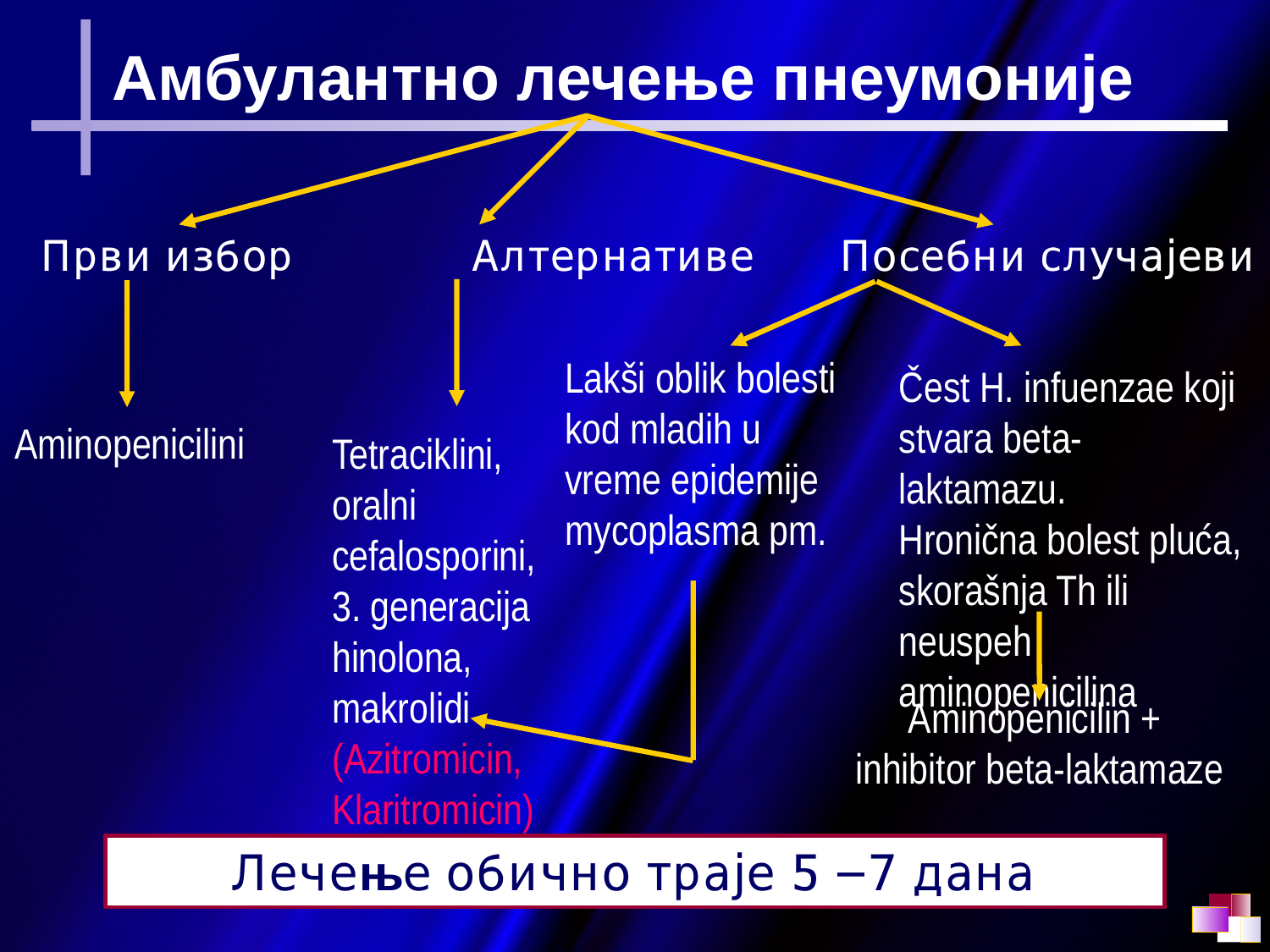

Амбулантно лечење пнеумоније

Први избор	    Алтернативе	   Посебни случајеви

Lakši oblik bolesti
kod mladih u
vreme epidemije
mycoplasma pm.
Čest H. infuenzae koji stvara beta-laktamazu.
Hronična bolest pluća, skorašnja Th ili neuspeh aminopenicilina
Aminopenicilini
Tetraciklini,
oralni cefalosporini,
3. generacija
hinolona,
makrolidi
(Azitromicin,
Klaritromicin)

Aminopenicilin +
inhibitor beta-laktamaze

Лечење обично траје 5 –7 дана